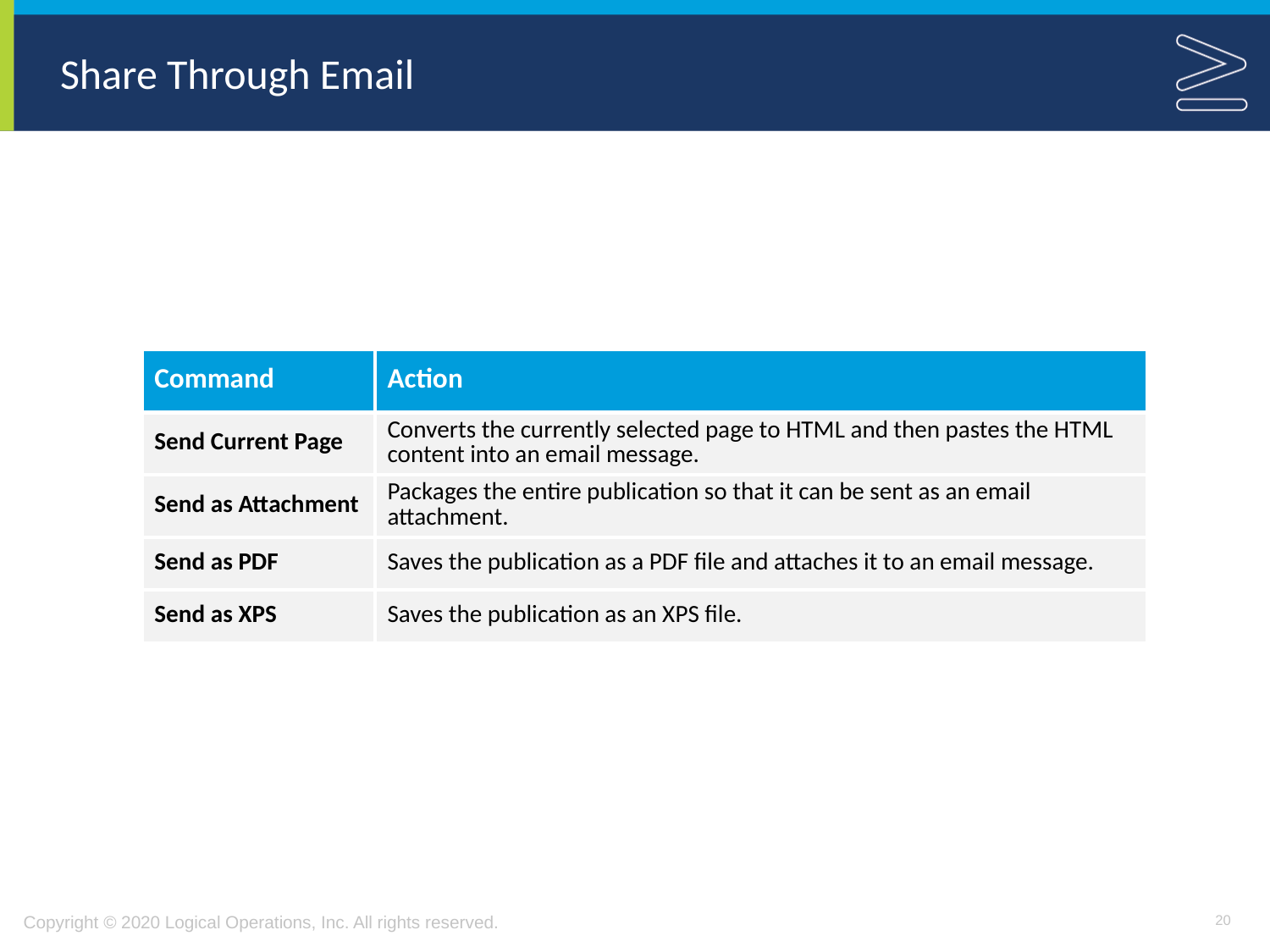

# Share Through Email
| Command | Action |
| --- | --- |
| Send Current Page | Converts the currently selected page to HTML and then pastes the HTML content into an email message. |
| Send as Attachment | Packages the entire publication so that it can be sent as an email attachment. |
| Send as PDF | Saves the publication as a PDF file and attaches it to an email message. |
| Send as XPS | Saves the publication as an XPS file. |
20